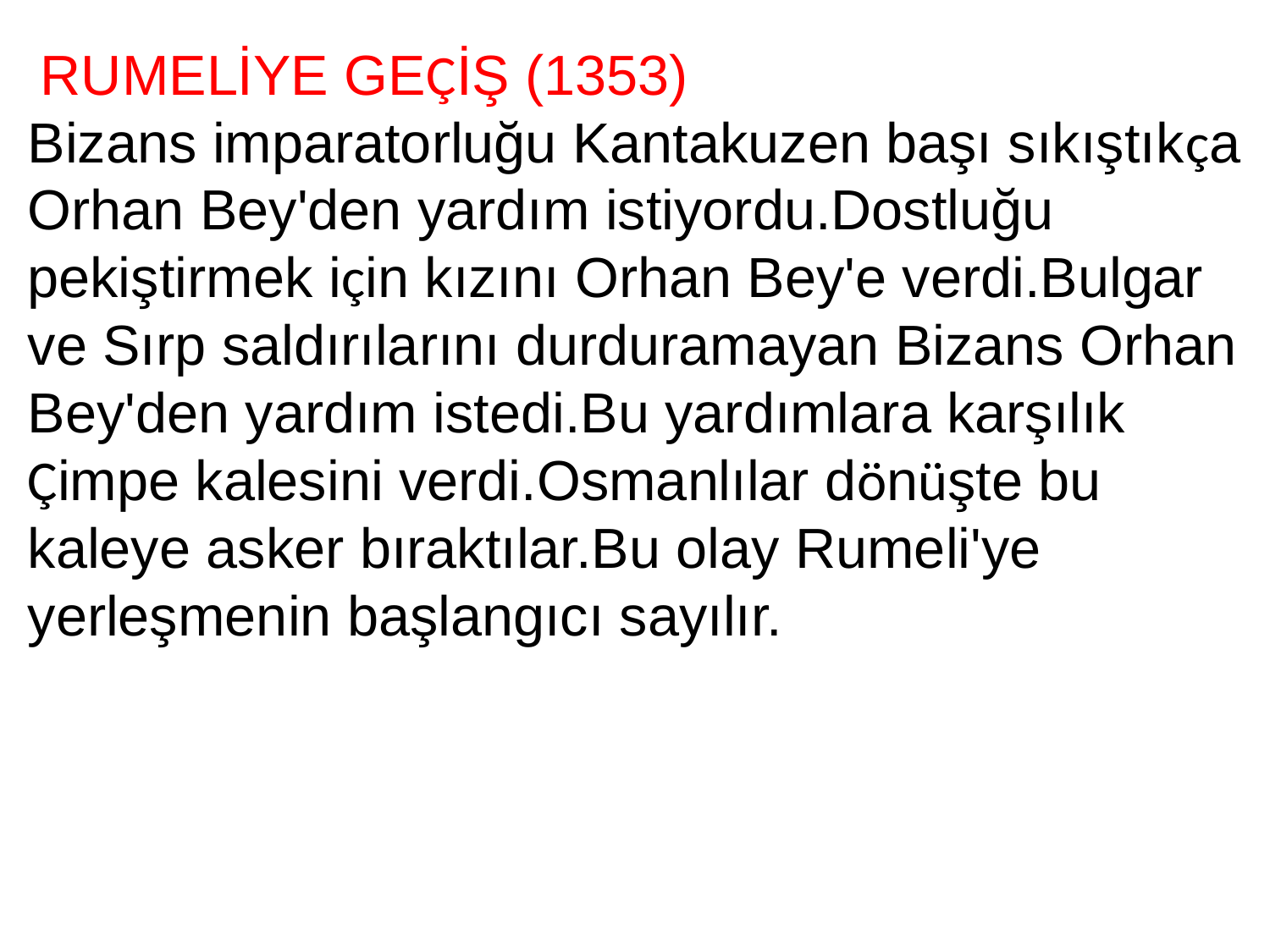

RUMELİYE GEÇİŞ (1353)
Bizans imparatorluğu Kantakuzen başı sıkıştıkça Orhan Bey'den yardım istiyordu.Dostluğu pekiştirmek için kızını Orhan Bey'e verdi.Bulgar ve Sırp saldırılarını durduramayan Bizans Orhan Bey'den yardım istedi.Bu yardımlara karşılık Çimpe kalesini verdi.Osmanlılar dönüşte bu kaleye asker bıraktılar.Bu olay Rumeli'ye yerleşmenin başlangıcı sayılır.